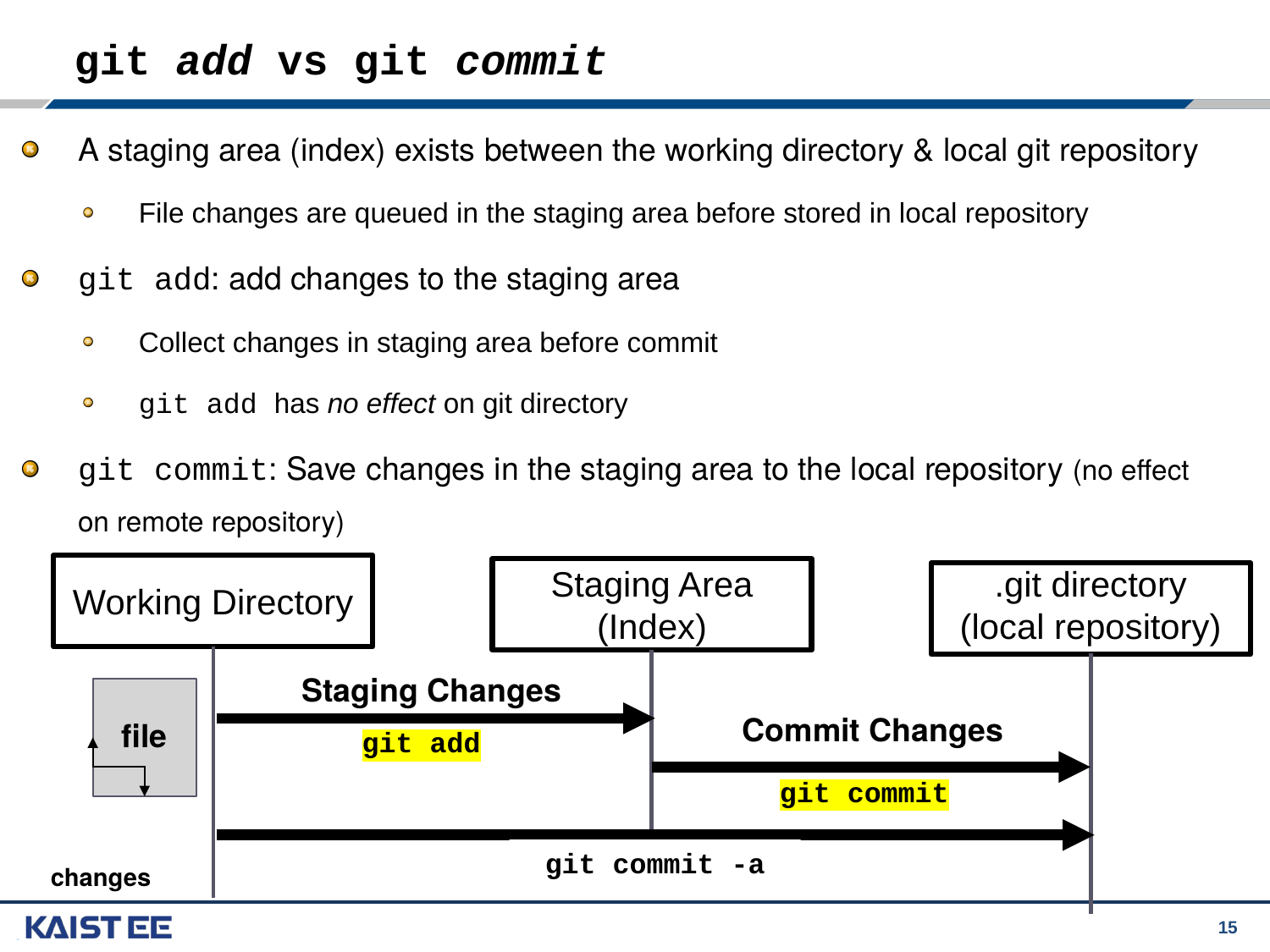

# git add vs git commit
A staging area (index) exists between the working directory & local git repository
File changes are queued in the staging area before stored in local repository
git add: add changes to the staging area
Collect changes in staging area before commit
git add has no effect on git directory
git commit: Save changes in the staging area to the local repository (no effect on remote repository)

Working Directory

file
changes
Staging Area
(Index)

.git directory
(local repository)

Staging Changes
Commit Changes
git add
git commit
git commit -a